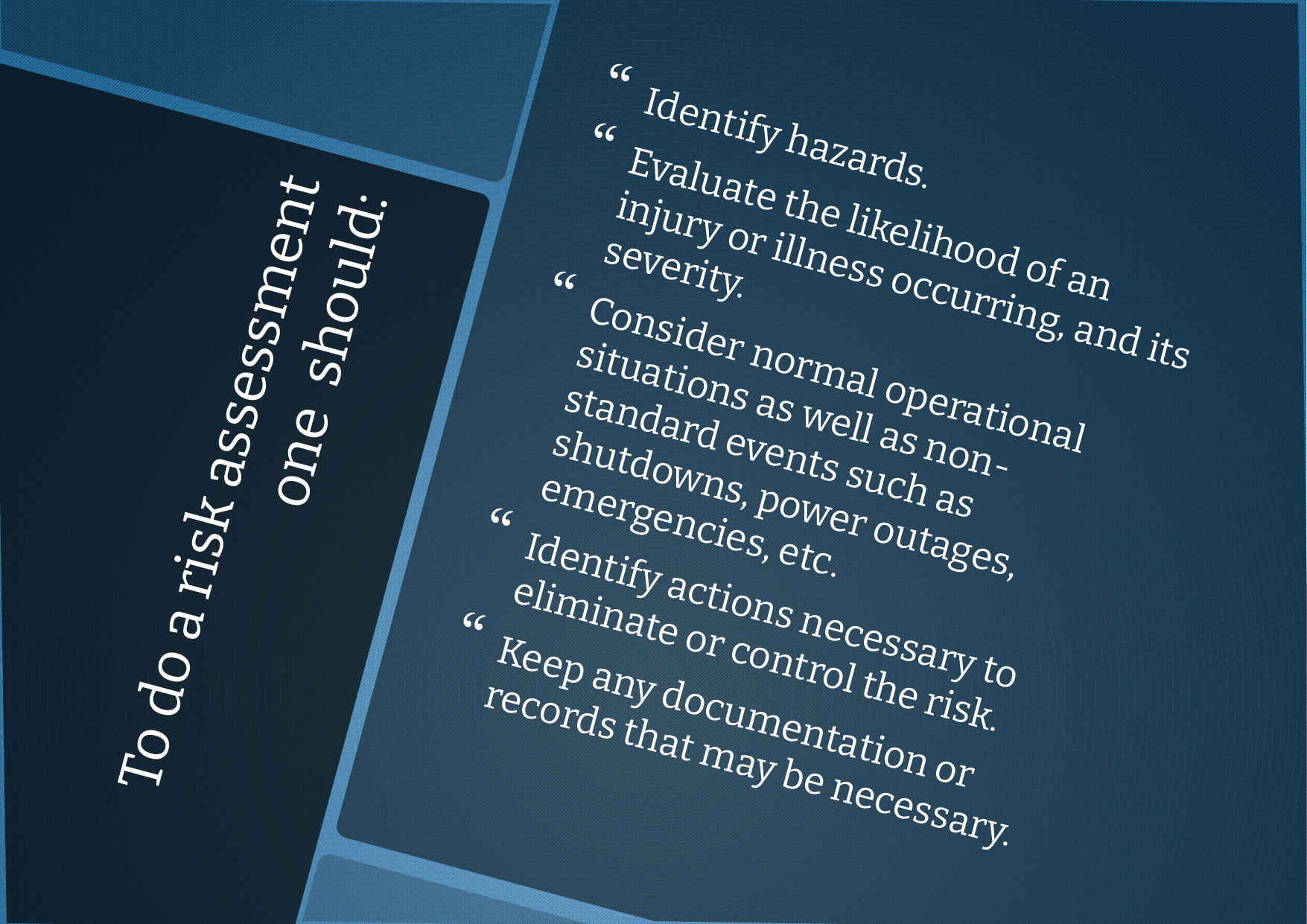

Identify hazards.
Evaluate the likelihood of an injury or illness occurring, and its severity.
Consider normal operational situations as well as non-standard events such as shutdowns, power outages, emergencies, etc.
Identify actions necessary to eliminate or control the risk.
Keep any documentation or records that may be necessary.

# To do a risk assessment one  should: